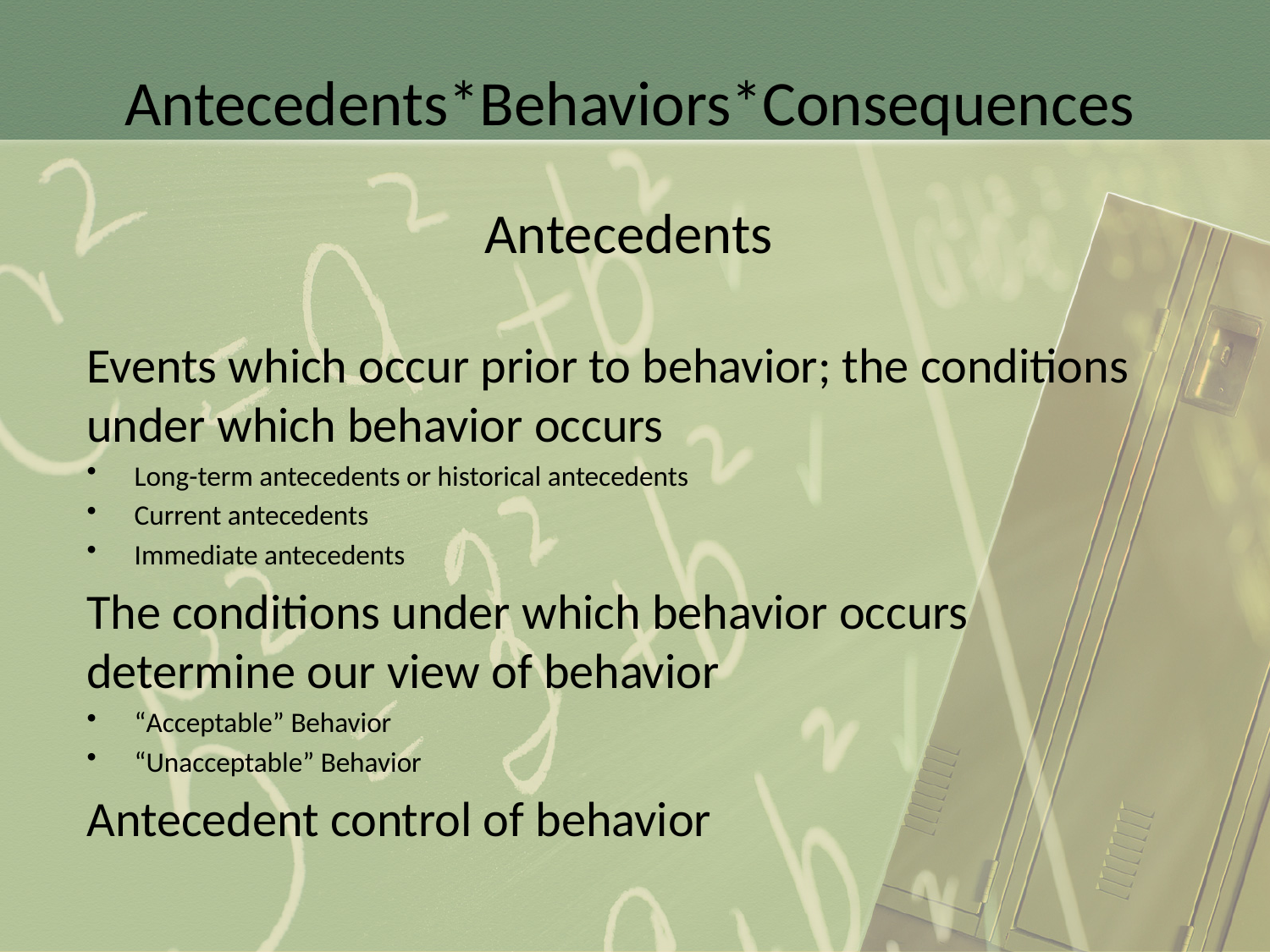

# Antecedents*Behaviors*Consequences
Antecedents

Events which occur prior to behavior; the conditions under which behavior occurs
Long-term antecedents or historical antecedents
Current antecedents
Immediate antecedents
The conditions under which behavior occurs determine our view of behavior
“Acceptable” Behavior
“Unacceptable” Behavior
Antecedent control of behavior